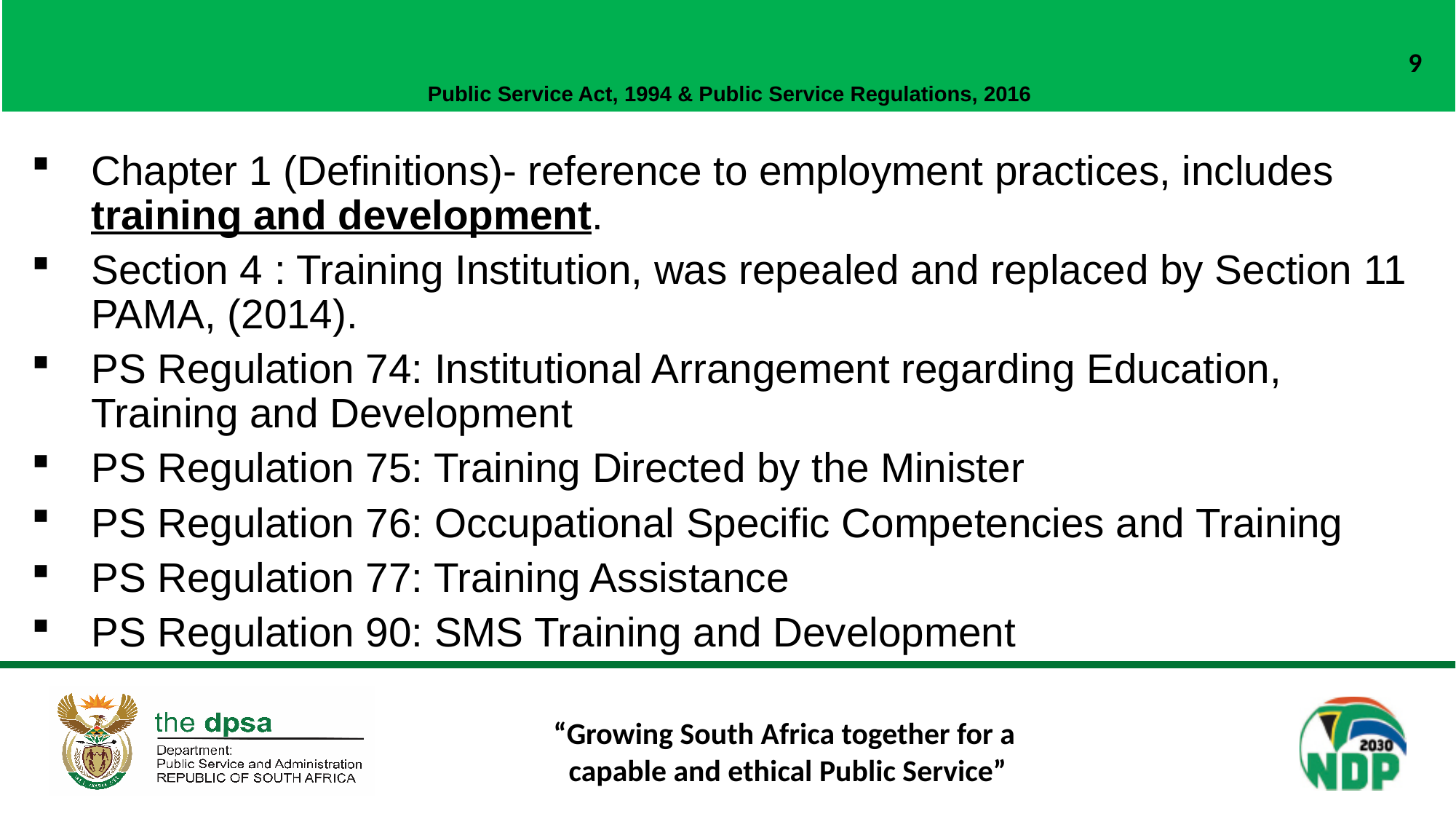

# Public Service Act, 1994 & Public Service Regulations, 2016
9
Chapter 1 (Definitions)- reference to employment practices, includes training and development.
Section 4 : Training Institution, was repealed and replaced by Section 11 PAMA, (2014).
PS Regulation 74: Institutional Arrangement regarding Education, Training and Development
PS Regulation 75: Training Directed by the Minister
PS Regulation 76: Occupational Specific Competencies and Training
PS Regulation 77: Training Assistance
PS Regulation 90: SMS Training and Development